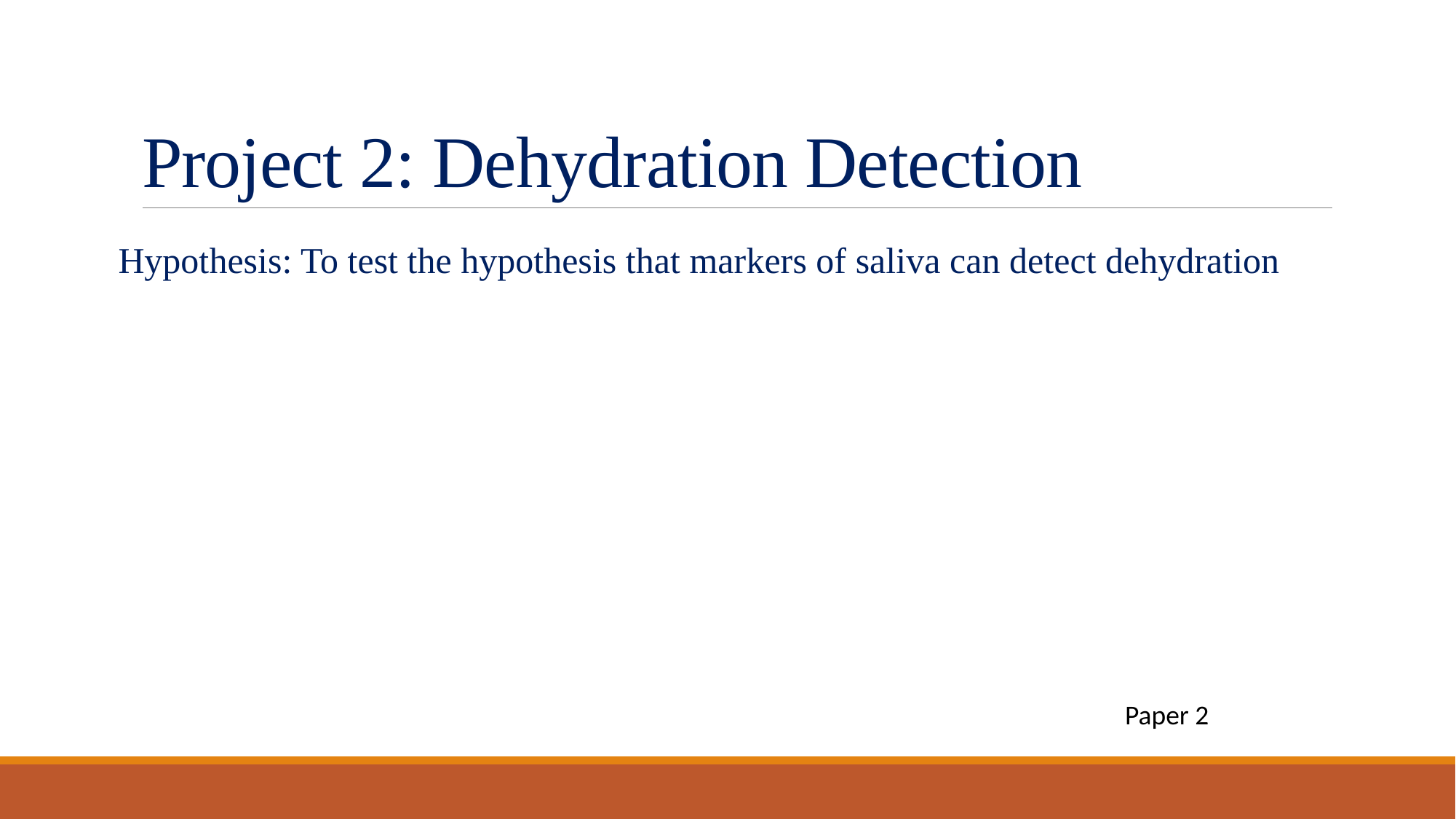

# Project 2: Dehydration Detection

Hypothesis: To test the hypothesis that markers of saliva can detect dehydration
Paper 2